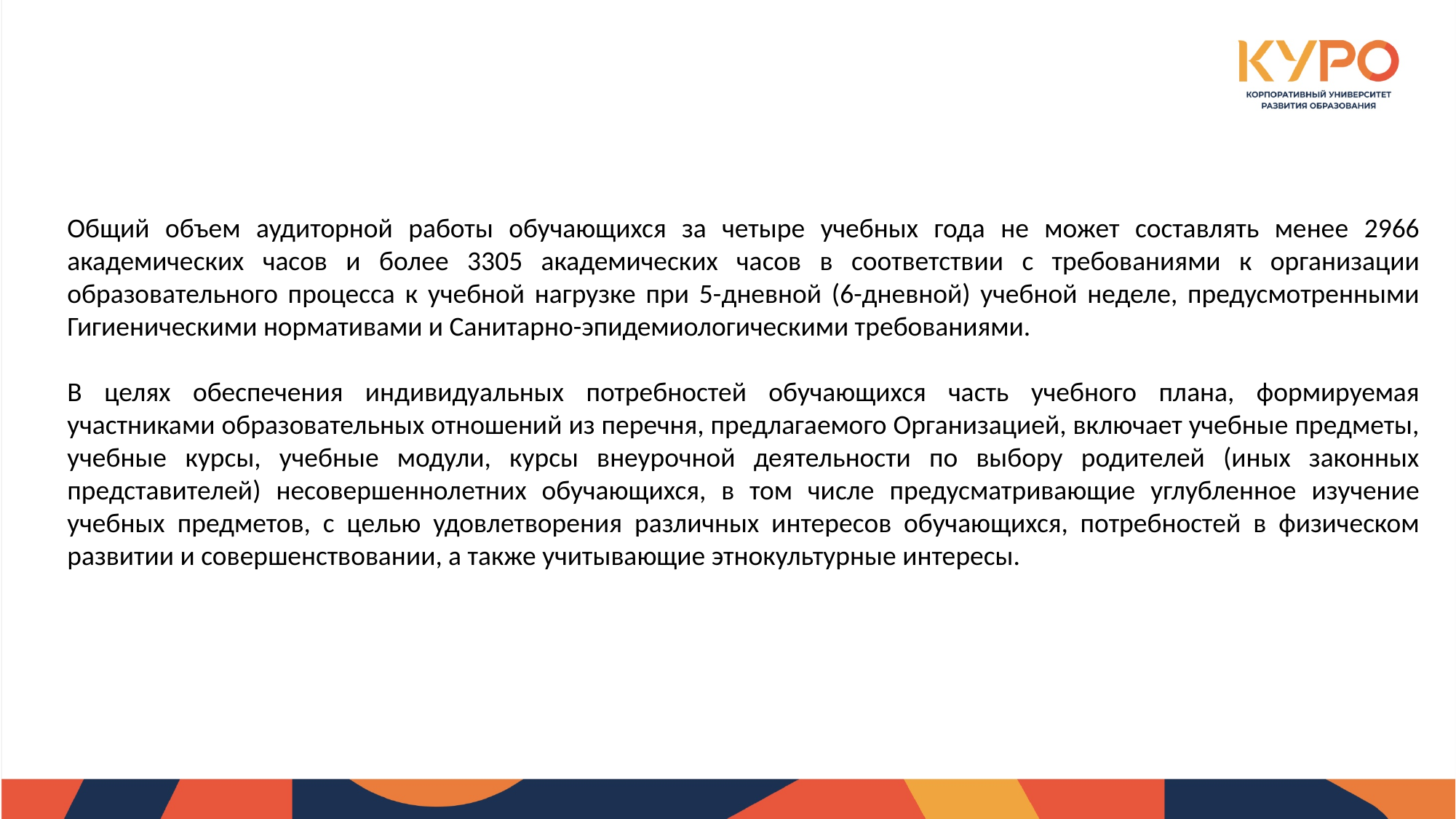

Общий объем аудиторной работы обучающихся за четыре учебных года не может составлять менее 2966 академических часов и более 3305 академических часов в соответствии с требованиями к организации образовательного процесса к учебной нагрузке при 5-дневной (6-дневной) учебной неделе, предусмотренными Гигиеническими нормативами и Санитарно-эпидемиологическими требованиями.

В целях обеспечения индивидуальных потребностей обучающихся часть учебного плана, формируемая участниками образовательных отношений из перечня, предлагаемого Организацией, включает учебные предметы, учебные курсы, учебные модули, курсы внеурочной деятельности по выбору родителей (иных законных представителей) несовершеннолетних обучающихся, в том числе предусматривающие углубленное изучение учебных предметов, с целью удовлетворения различных интересов обучающихся, потребностей в физическом развитии и совершенствовании, а также учитывающие этнокультурные интересы.